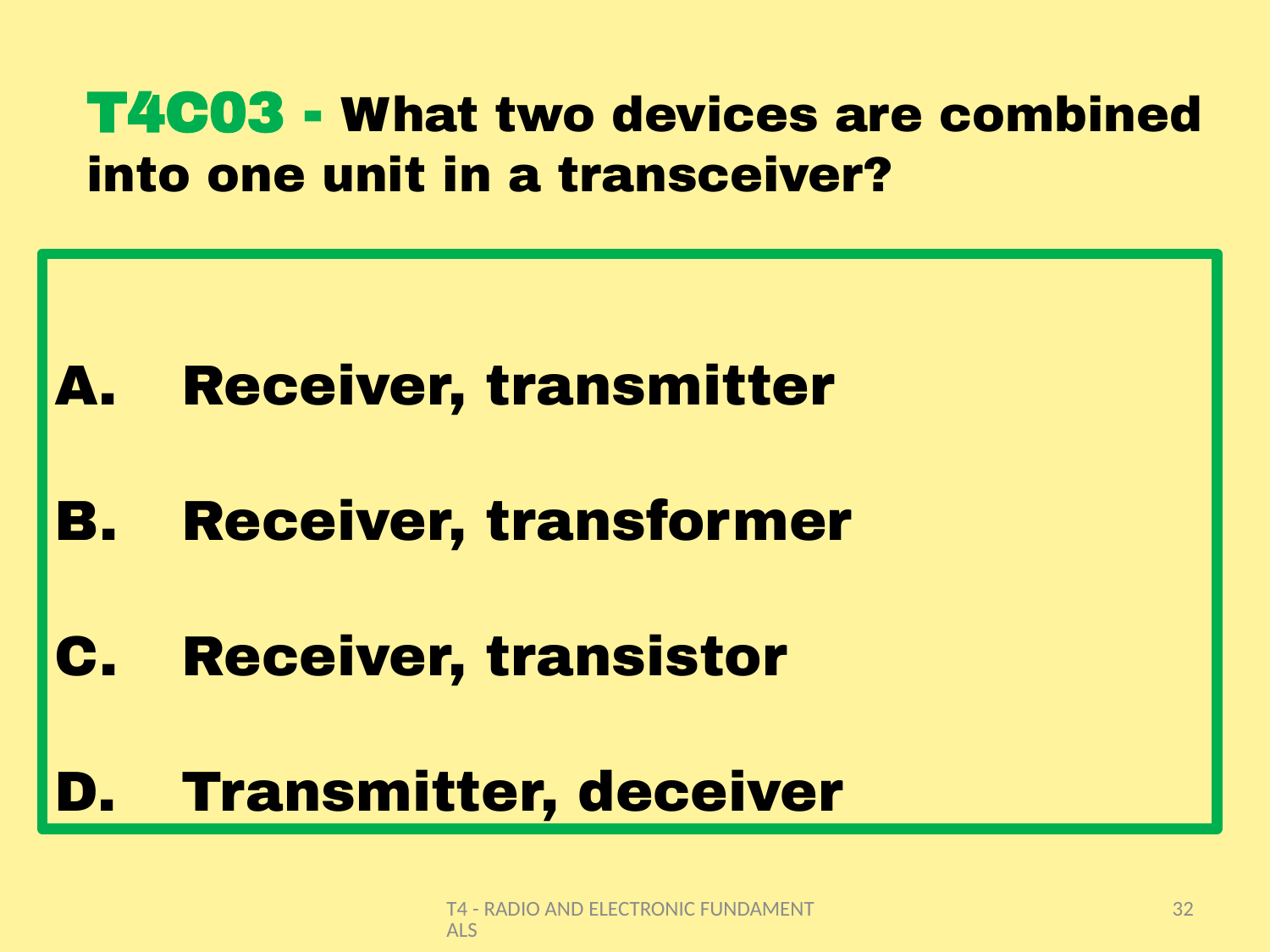

# T4C03 - What two devices are combined into one unit in a transceiver?

Receiver, transmitter
Receiver, transformer
Receiver, transistor
Transmitter, deceiver
T4 - RADIO AND ELECTRONIC FUNDAMENTALS
32